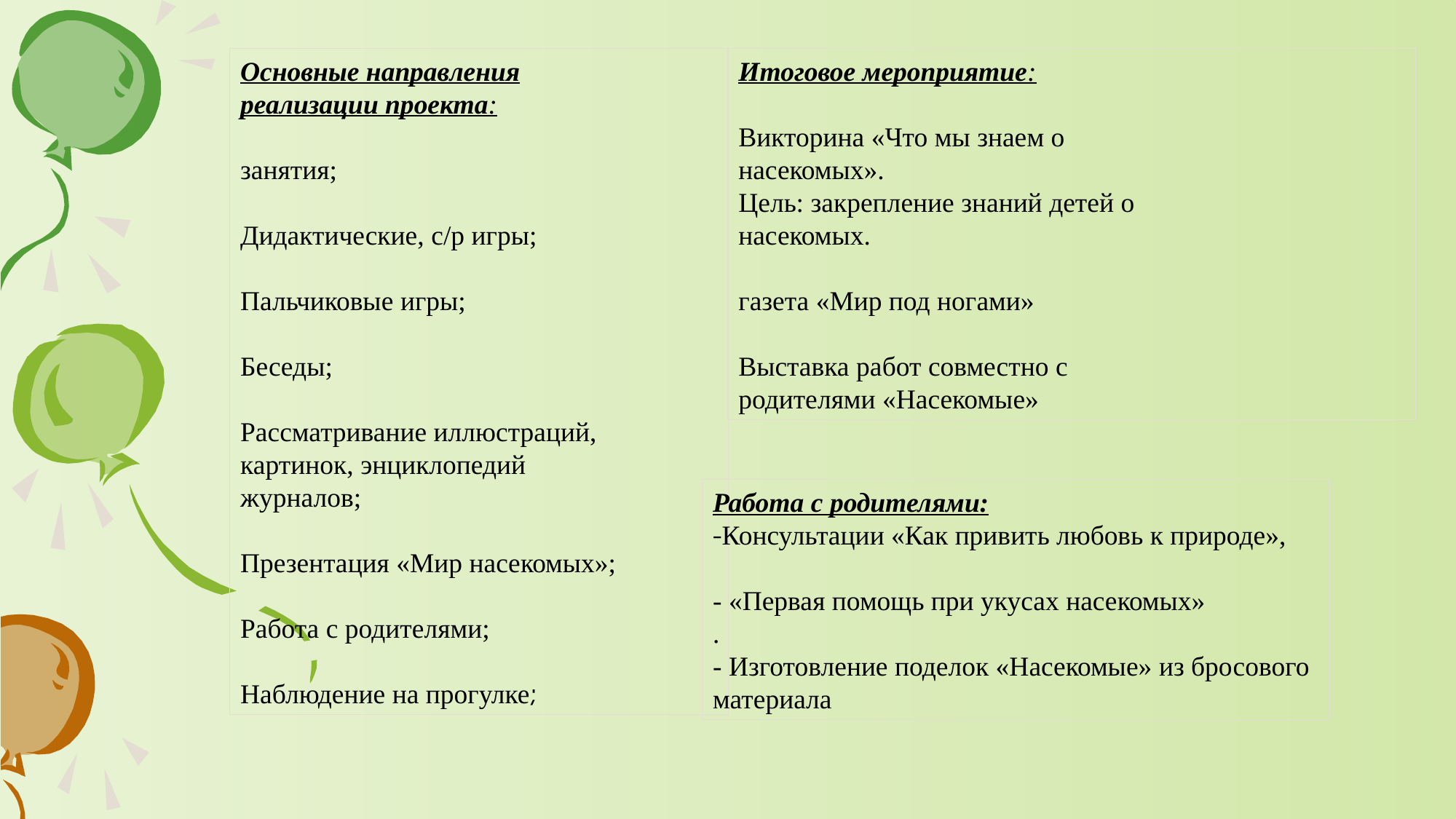

Основные направления
реализации проекта:

занятия;

Дидактические, с/р игры;

Пальчиковые игры;

Беседы;

Рассматривание иллюстраций,
картинок, энциклопедий
журналов;

Презентация «Мир насекомых»;

Работа с родителями;

Наблюдение на прогулке;
Итоговое мероприятие:

Викторина «Что мы знаем о
насекомых».
Цель: закрепление знаний детей о
насекомых.

газета «Мир под ногами»

Выставка работ совместно с
родителями «Насекомые»
Работа с родителями:
-Консультации «Как привить любовь к природе»,

- «Первая помощь при укусах насекомых»
.
- Изготовление поделок «Насекомые» из бросового материала